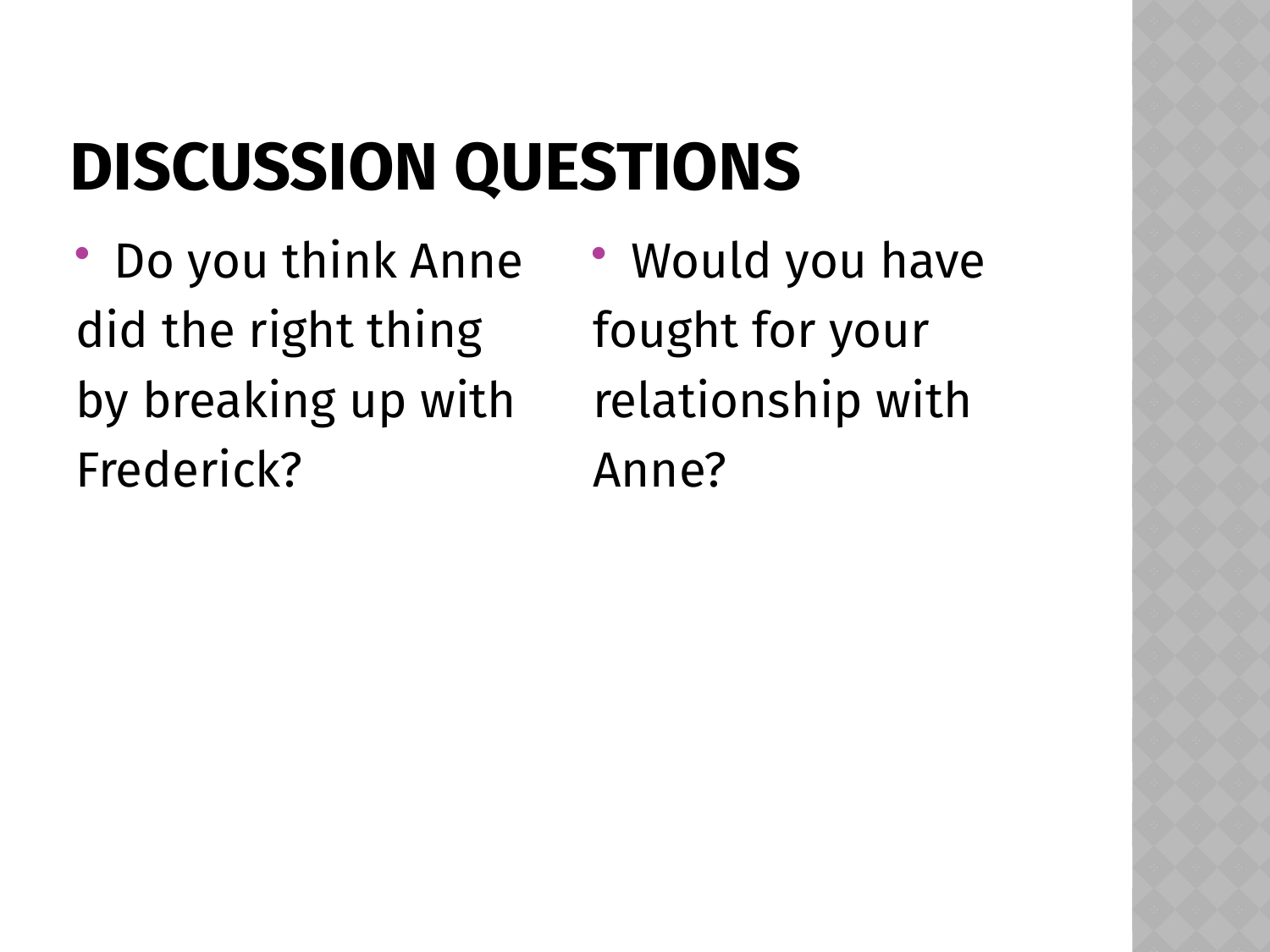

# DISCUSSION qUESTIONS
Do you think Anne
did the right thing
by breaking up with
Frederick?
Would you have
fought for your
relationship with
Anne?